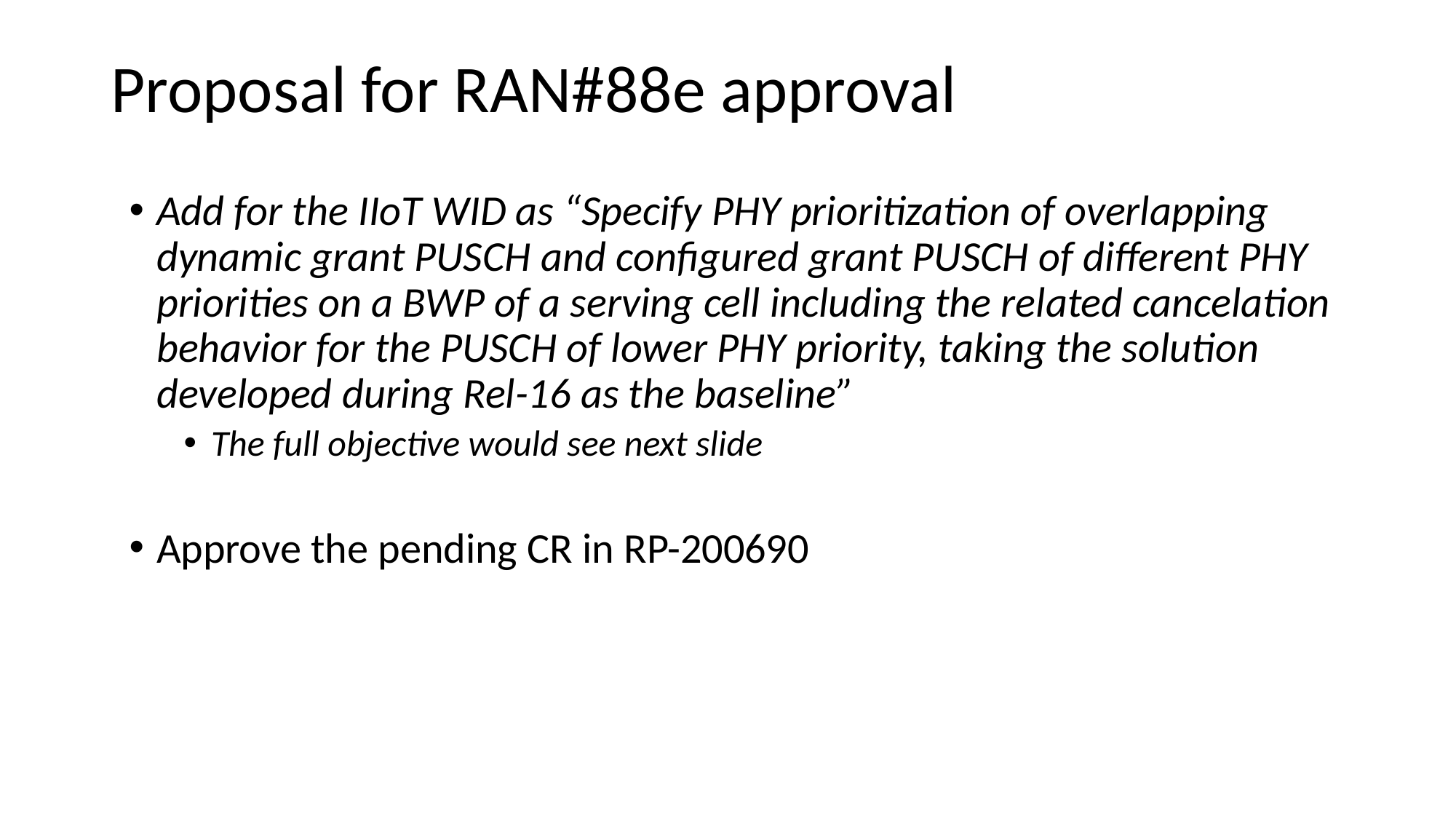

# Proposal for RAN#88e approval

Add for the IIoT WID as “Specify PHY prioritization of overlapping dynamic grant PUSCH and configured grant PUSCH of different PHY priorities on a BWP of a serving cell including the related cancelation behavior for the PUSCH of lower PHY priority, taking the solution developed during Rel-16 as the baseline”
The full objective would see next slide

Approve the pending CR in RP-200690